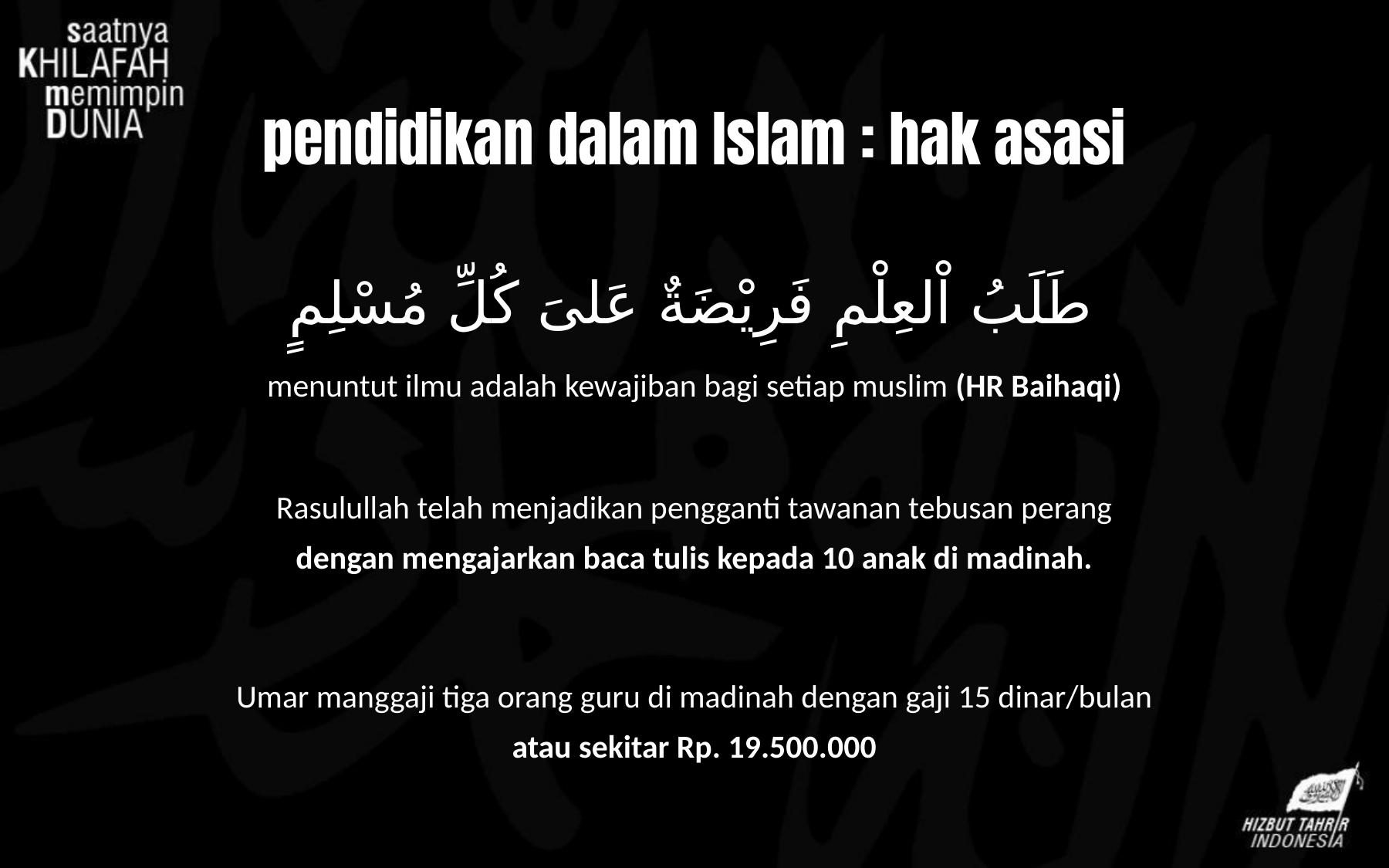

pendidikan dalam Islam : hak asasi
طَلَبُ اْلعِلْمِ فَرِيْضَةٌ عَلىَ كُلِّ مُسْلِمٍ
menuntut ilmu adalah kewajiban bagi setiap muslim (HR Baihaqi)
Rasulullah telah menjadikan pengganti tawanan tebusan perang
dengan mengajarkan baca tulis kepada 10 anak di madinah.
Umar manggaji tiga orang guru di madinah dengan gaji 15 dinar/bulan
atau sekitar Rp. 19.500.000